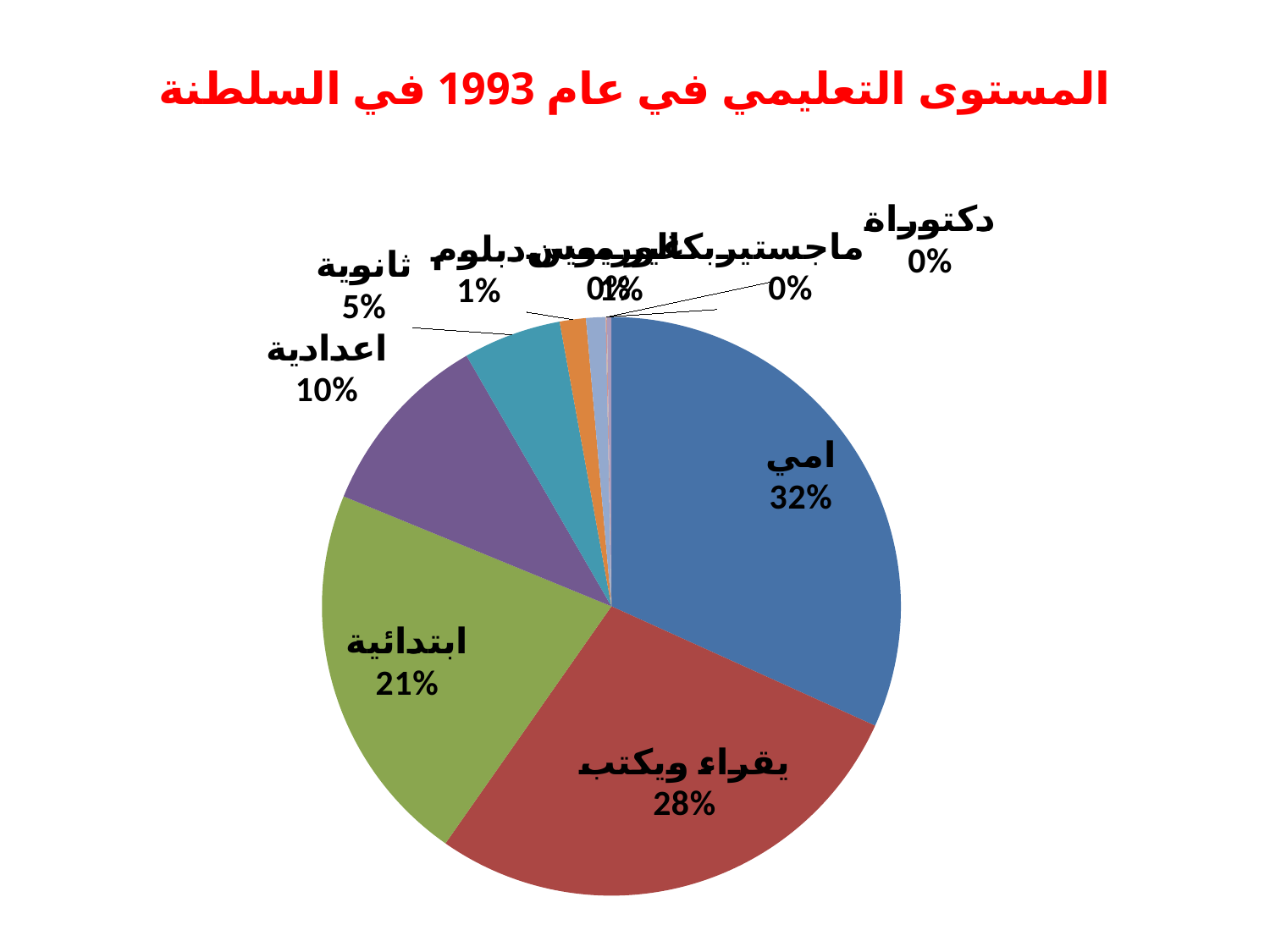

# المستوى التعليمي في عام 1993 في السلطنة

### Chart

| Category | النسبة من الاجمالي  |
|---|---|
| امي | 31.769231651603317 |
| يقراء ويكتب | 27.946937962548727 |
| ابتدائية | 21.489165788104316 |
| اعدادية | 10.454944090064918 |
| ثانوية | 5.472322418304149 |
| دبلوم | 1.4633668177689592 |
| بكالوريوس | 1.0893130320255529 |
| ماجستير | 0.06121259331792081 |
| دكتوراة | 0.010115198555090792 |
| غير مبين | 0.24339044770703108 |

### Chart: النسب من الاجمالي

| Category |
|---|